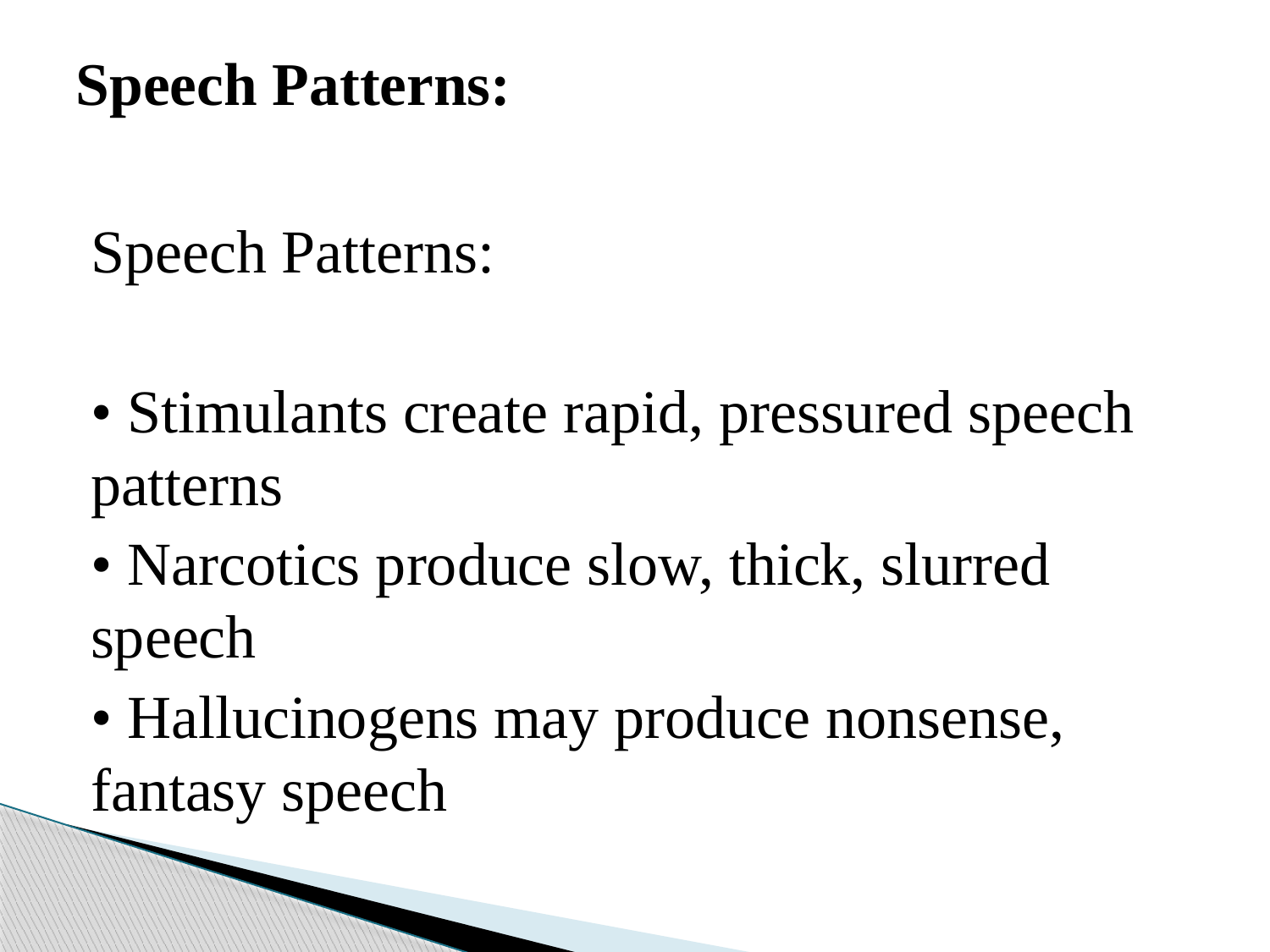

# Speech Patterns:
Speech Patterns:

• Stimulants create rapid, pressured speech patterns
• Narcotics produce slow, thick, slurred speech
• Hallucinogens may produce nonsense, fantasy speech